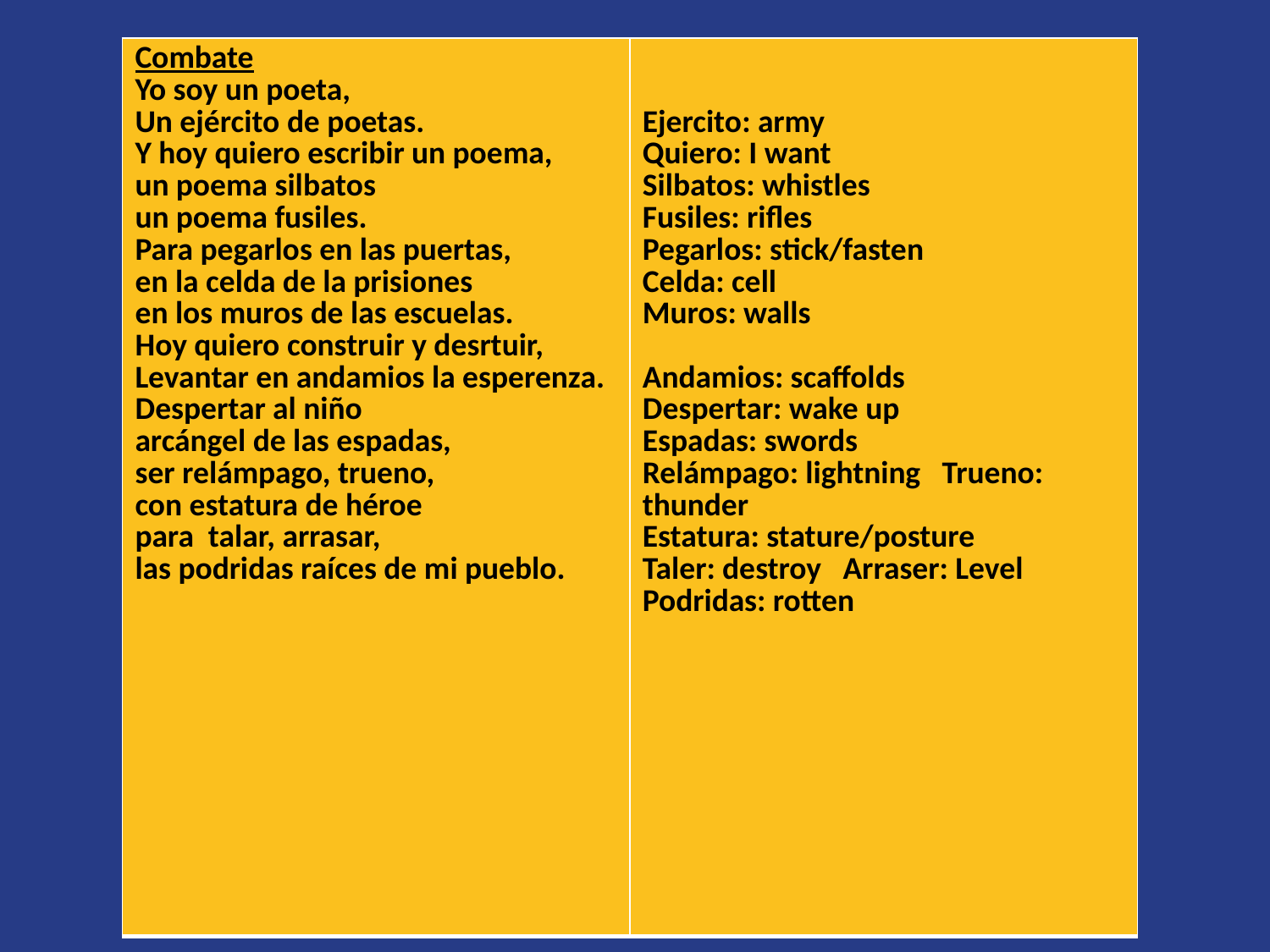

#
| Combate Yo soy un poeta, Un ejército de poetas. Y hoy quiero escribir un poema, un poema silbatos un poema fusiles. Para pegarlos en las puertas, en la celda de la prisiones en los muros de las escuelas. Hoy quiero construir y desrtuir, Levantar en andamios la esperenza. Despertar al niño arcángel de las espadas, ser relámpago, trueno, con estatura de héroe para talar, arrasar, las podridas raíces de mi pueblo. | Ejercito: army Quiero: I want Silbatos: whistles Fusiles: rifles Pegarlos: stick/fasten Celda: cell Muros: walls Andamios: scaffolds Despertar: wake up Espadas: swords Relámpago: lightning Trueno: thunder Estatura: stature/posture Taler: destroy Arraser: Level Podridas: rotten |
| --- | --- |